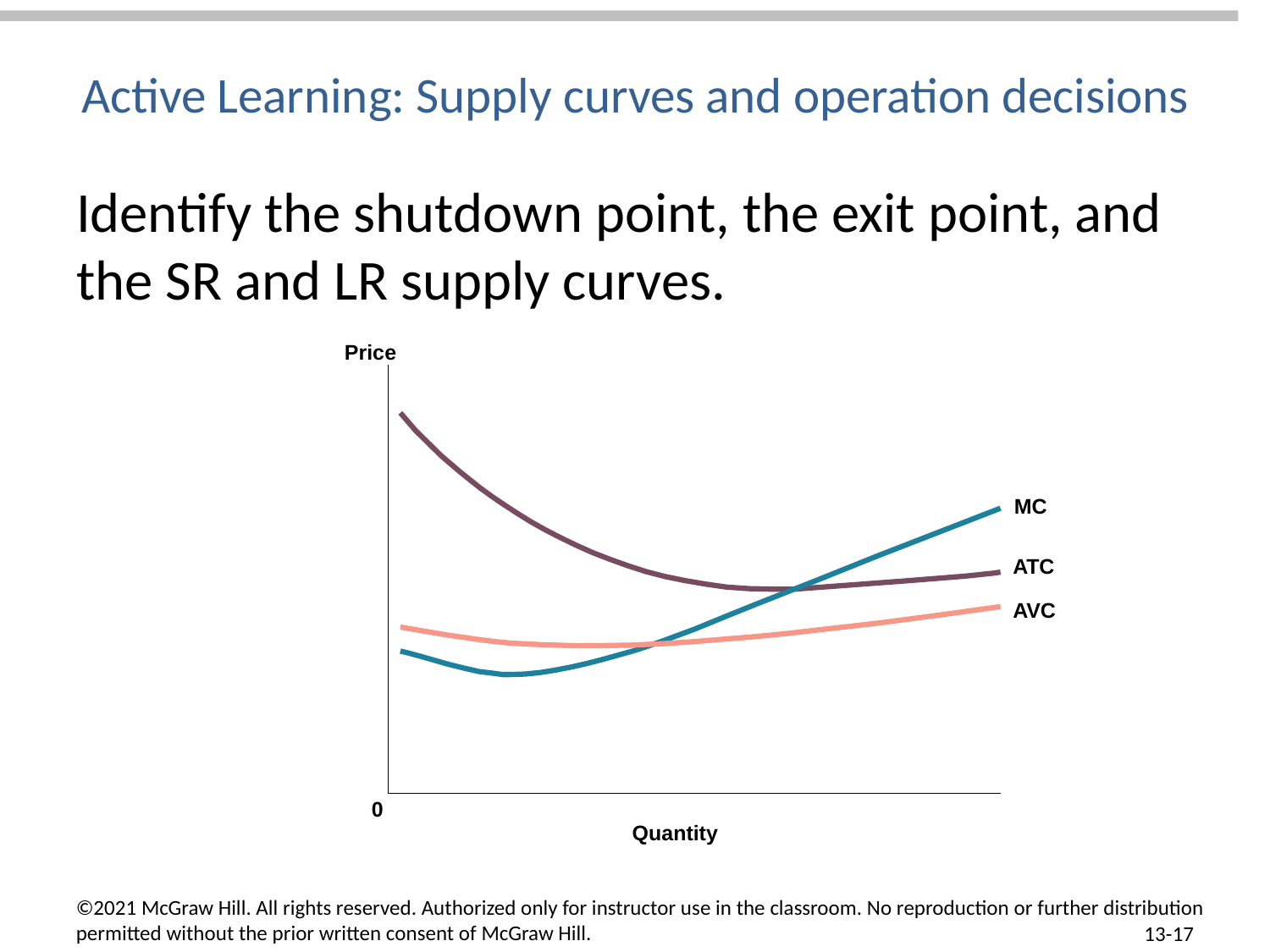

# Active Learning: Supply curves and operation decisions
Identify the shutdown point, the exit point, and the SR and LR supply curves.
Price

MC

A
TC
A
VC

0
Quantity